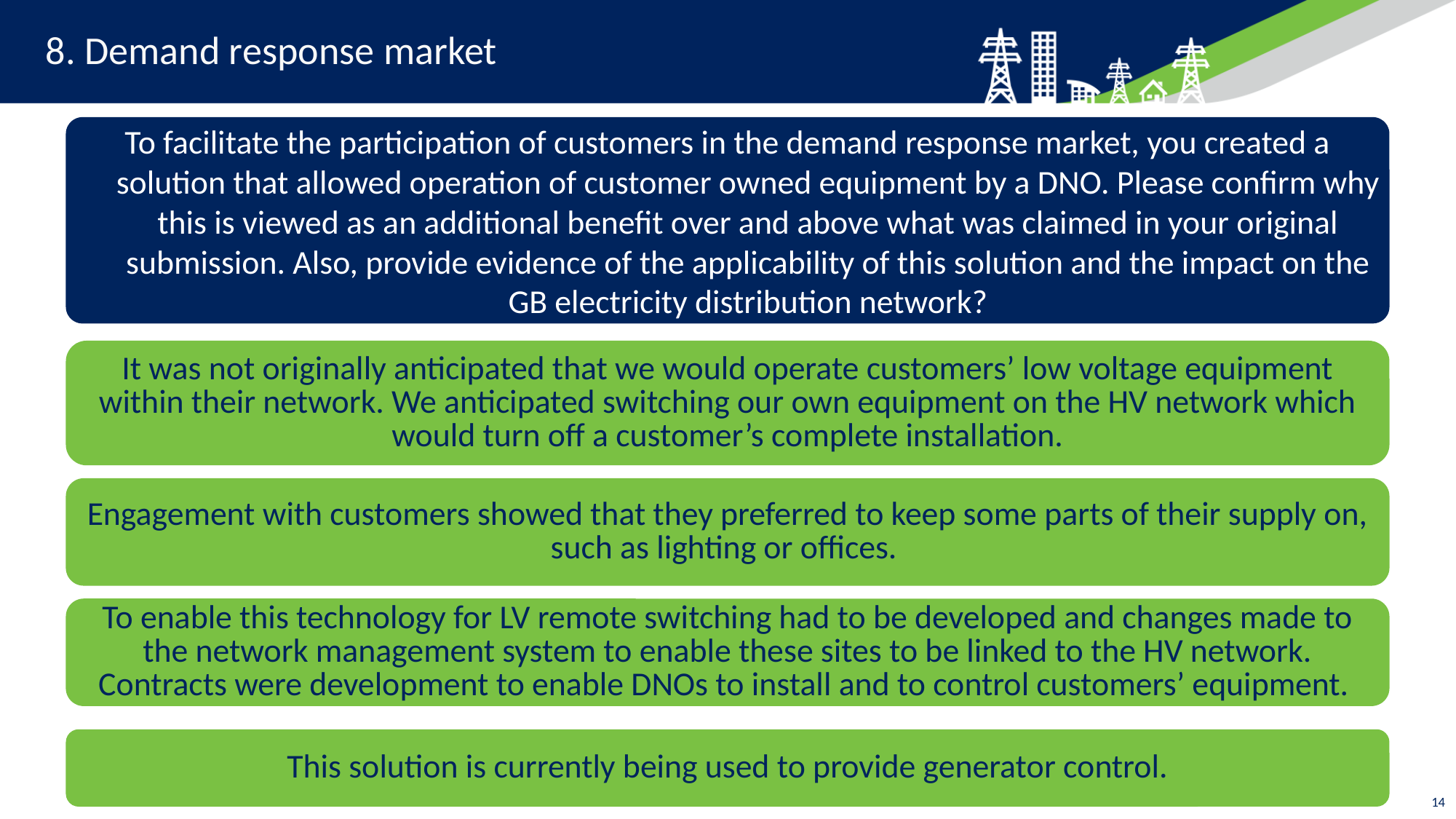

# 8. Demand response market
To facilitate the participation of customers in the demand response market, you created a solution that allowed operation of customer owned equipment by a DNO. Please confirm why this is viewed as an additional benefit over and above what was claimed in your original submission. Also, provide evidence of the applicability of this solution and the impact on the GB electricity distribution network?
It was not originally anticipated that we would operate customers’ low voltage equipment within their network. We anticipated switching our own equipment on the HV network which would turn off a customer’s complete installation.
Engagement with customers showed that they preferred to keep some parts of their supply on, such as lighting or offices.
To enable this technology for LV remote switching had to be developed and changes made to the network management system to enable these sites to be linked to the HV network. Contracts were development to enable DNOs to install and to control customers’ equipment.
 This solution is currently being used to provide generator control.